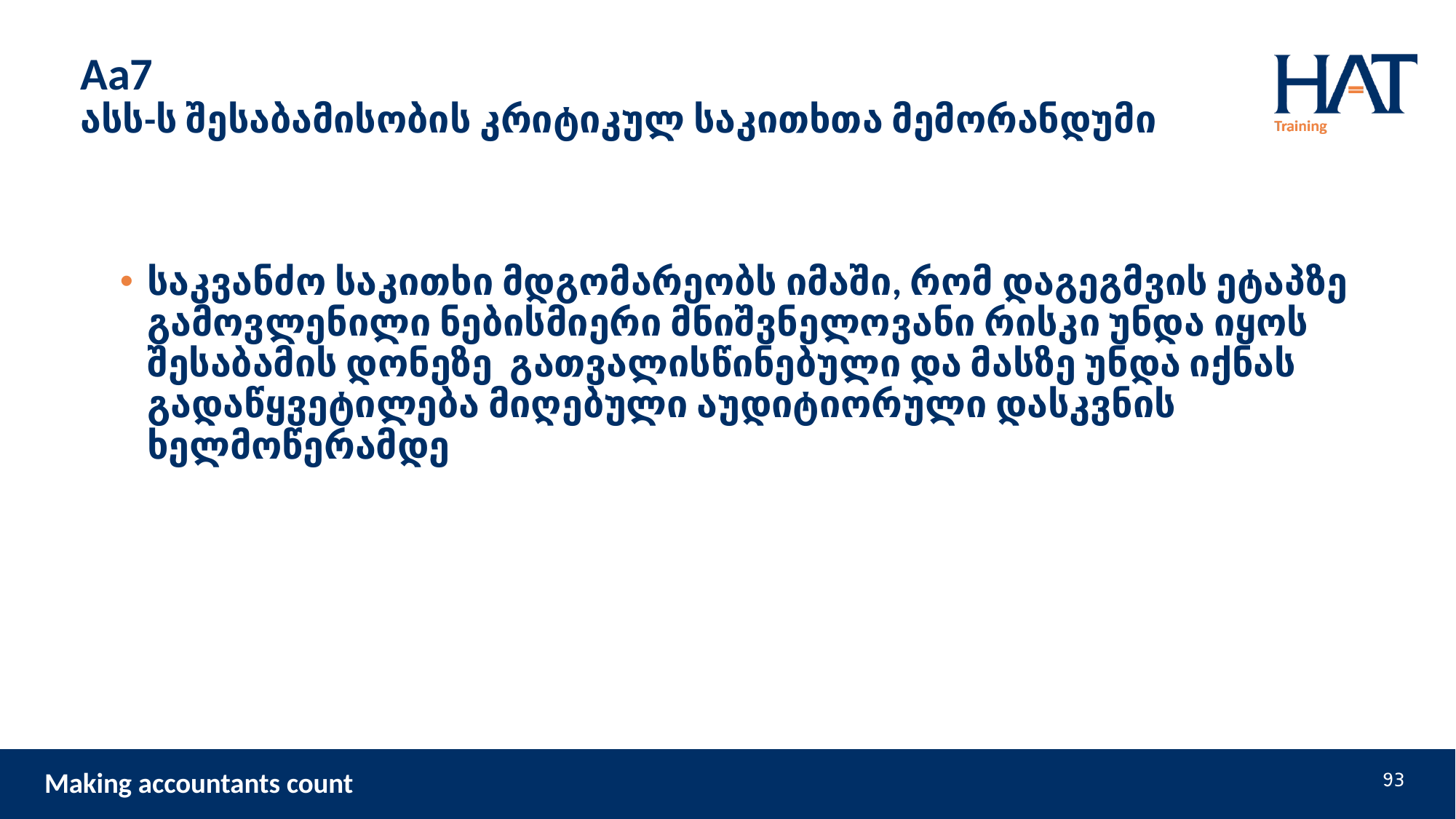

# Aa7 ასს-ს შესაბამისობის კრიტიკულ საკითხთა მემორანდუმი

საკვანძო საკითხი მდგომარეობს იმაში, რომ დაგეგმვის ეტაპზე გამოვლენილი ნებისმიერი მნიშვნელოვანი რისკი უნდა იყოს შესაბამის დონეზე  გათვალისწინებული და მასზე უნდა იქნას გადაწყვეტილება მიღებული აუდიტიორული დასკვნის ხელმოწერამდე

93